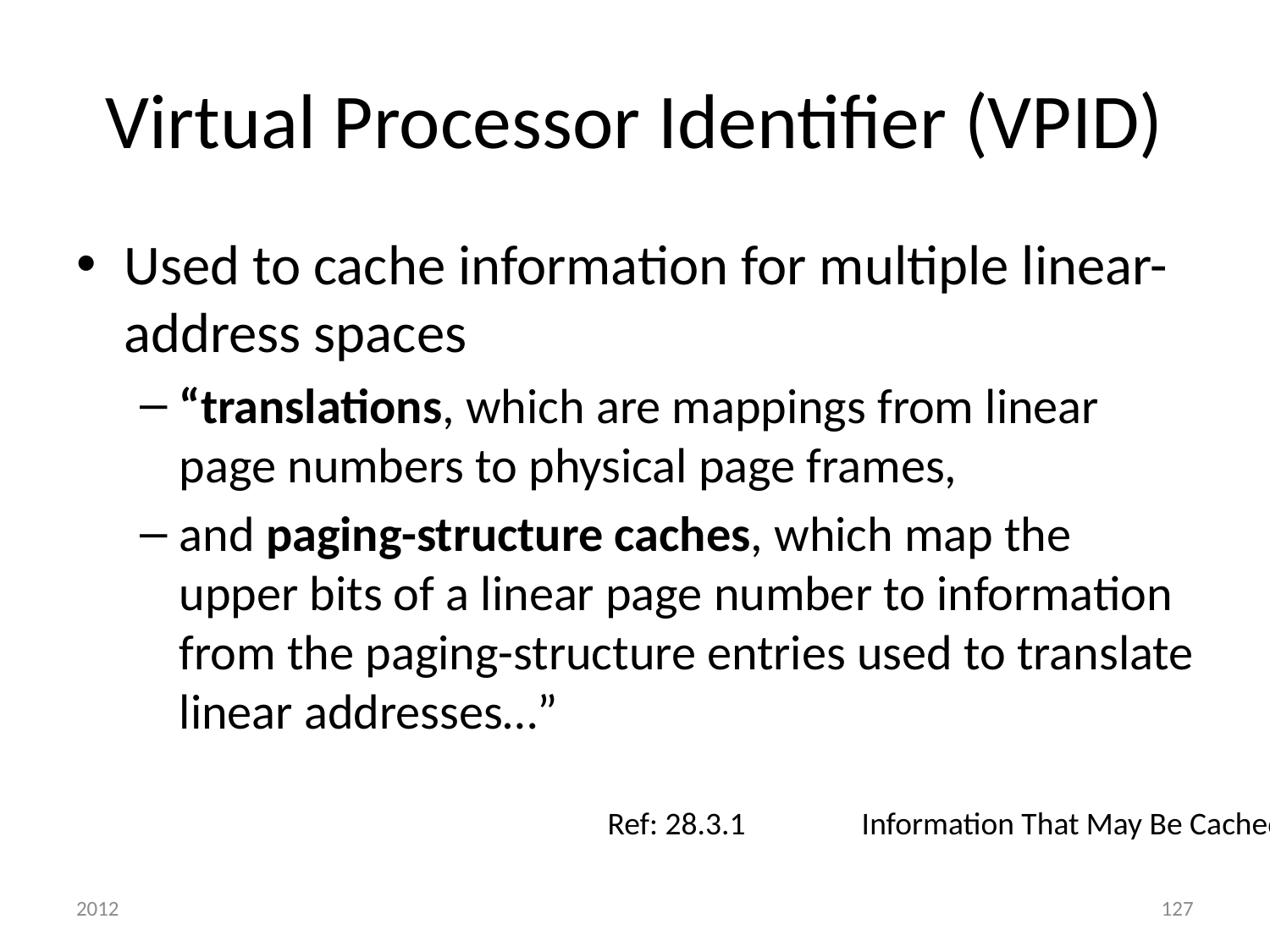

# Virtual Processor Identifier (VPID)
Used to cache information for multiple linear-address spaces
“translations, which are mappings from linear page numbers to physical page frames,
and paging-structure caches, which map the upper bits of a linear page number to information from the paging-structure entries used to translate linear addresses…”
Ref: 28.3.1	Information That May Be Cached

2012

127